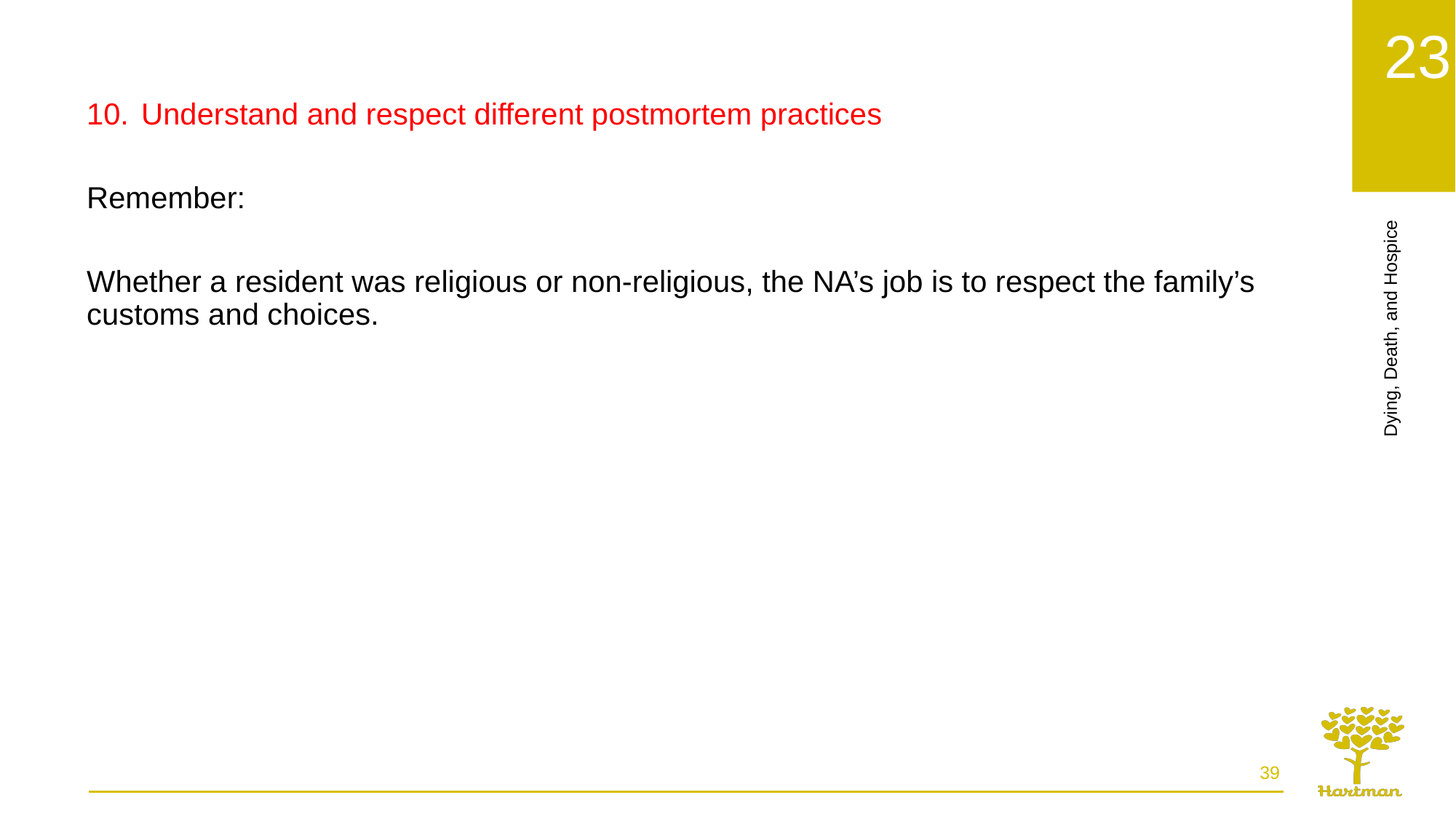

Understand and respect different postmortem practices

Remember:

Whether a resident was religious or non-religious, the NA’s job is to respect the family’s customs and choices.

39